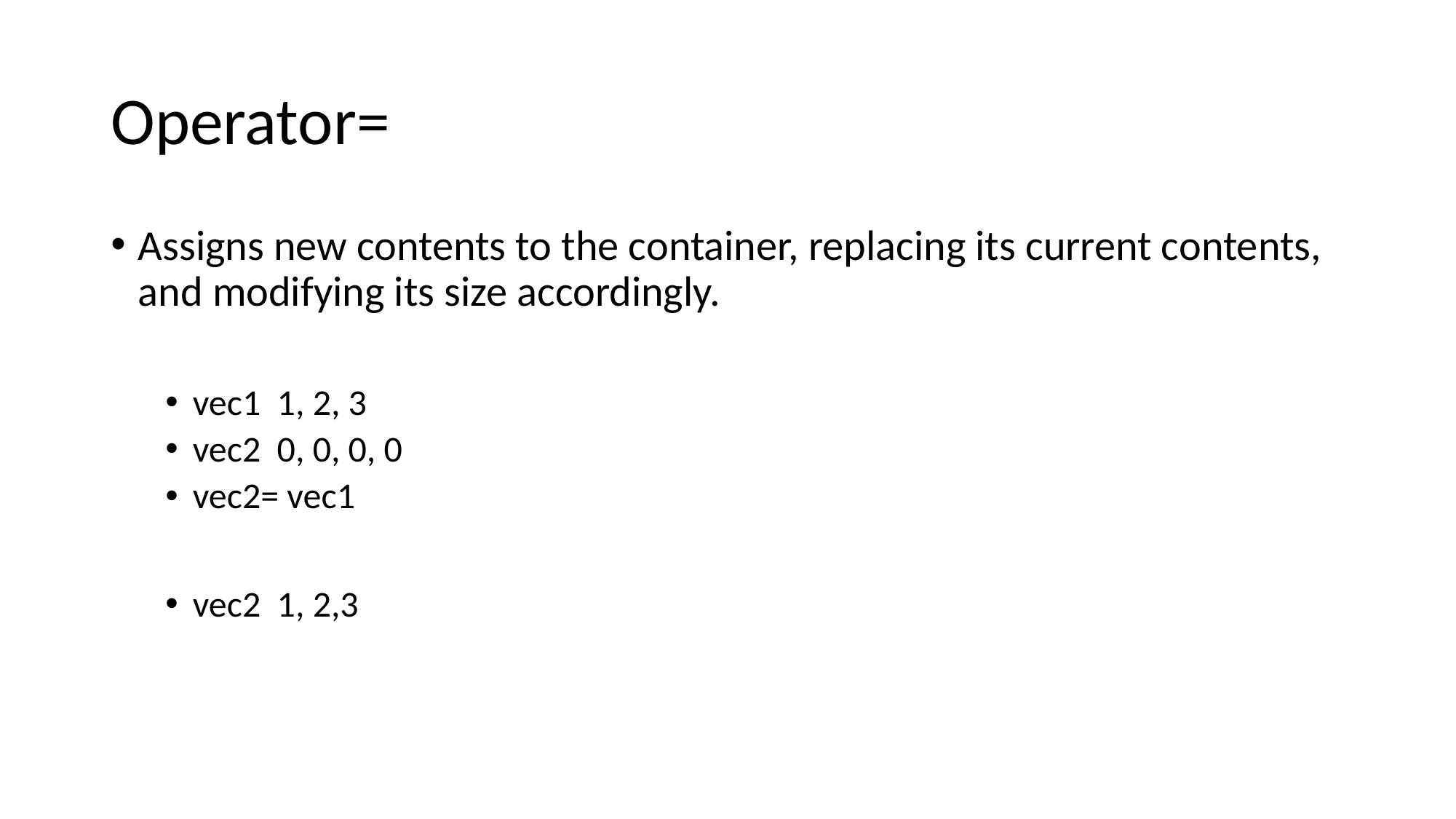

# Operator=
Assigns new contents to the container, replacing its current contents, and modifying its size accordingly.

vec1  1, 2, 3
vec2  0, 0, 0, 0
vec2= vec1

vec2  1, 2,3